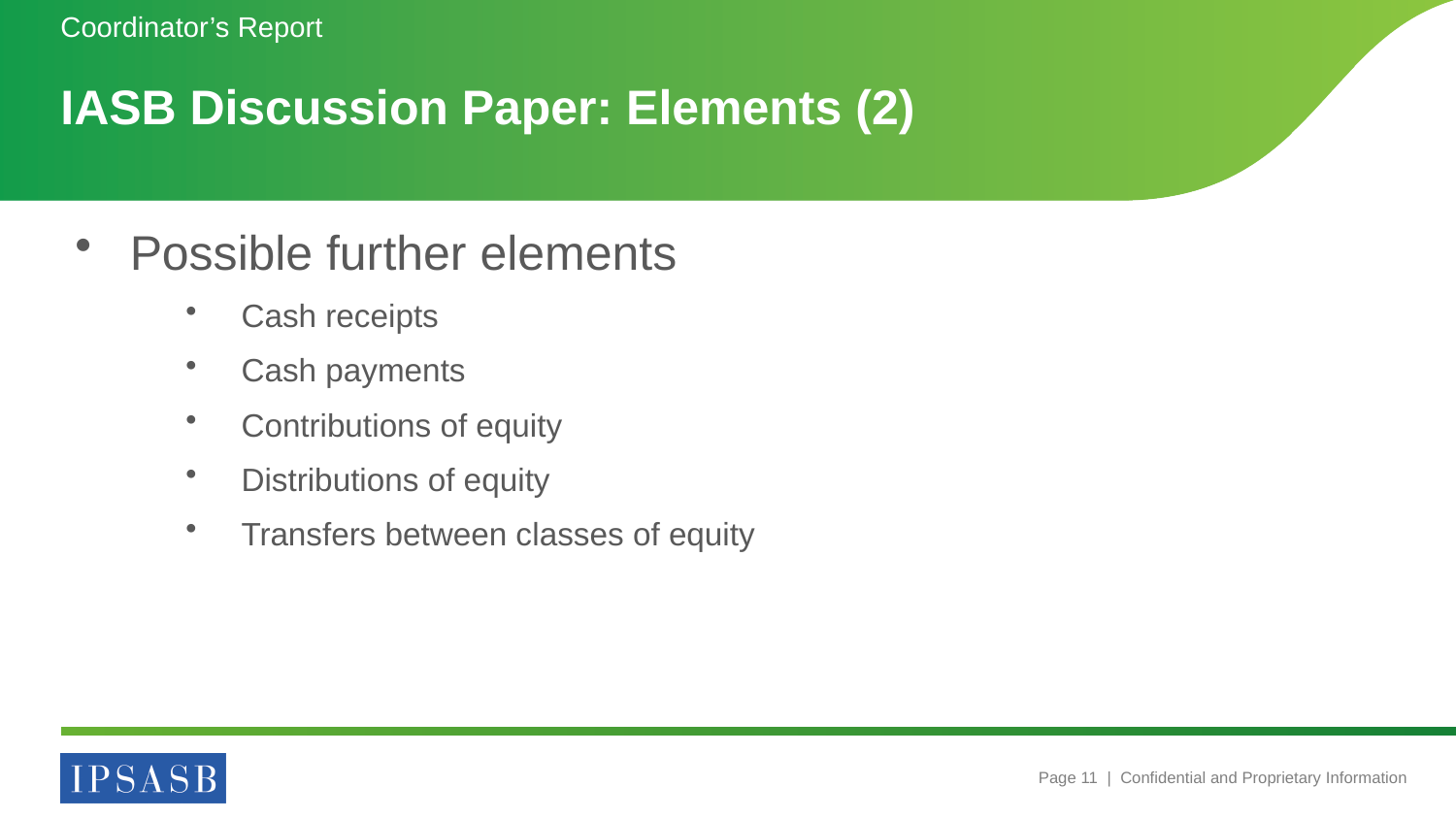

Coordinator’s Report

# IASB Discussion Paper: Elements (2)
Possible further elements
Cash receipts
Cash payments
Contributions of equity
Distributions of equity
Transfers between classes of equity